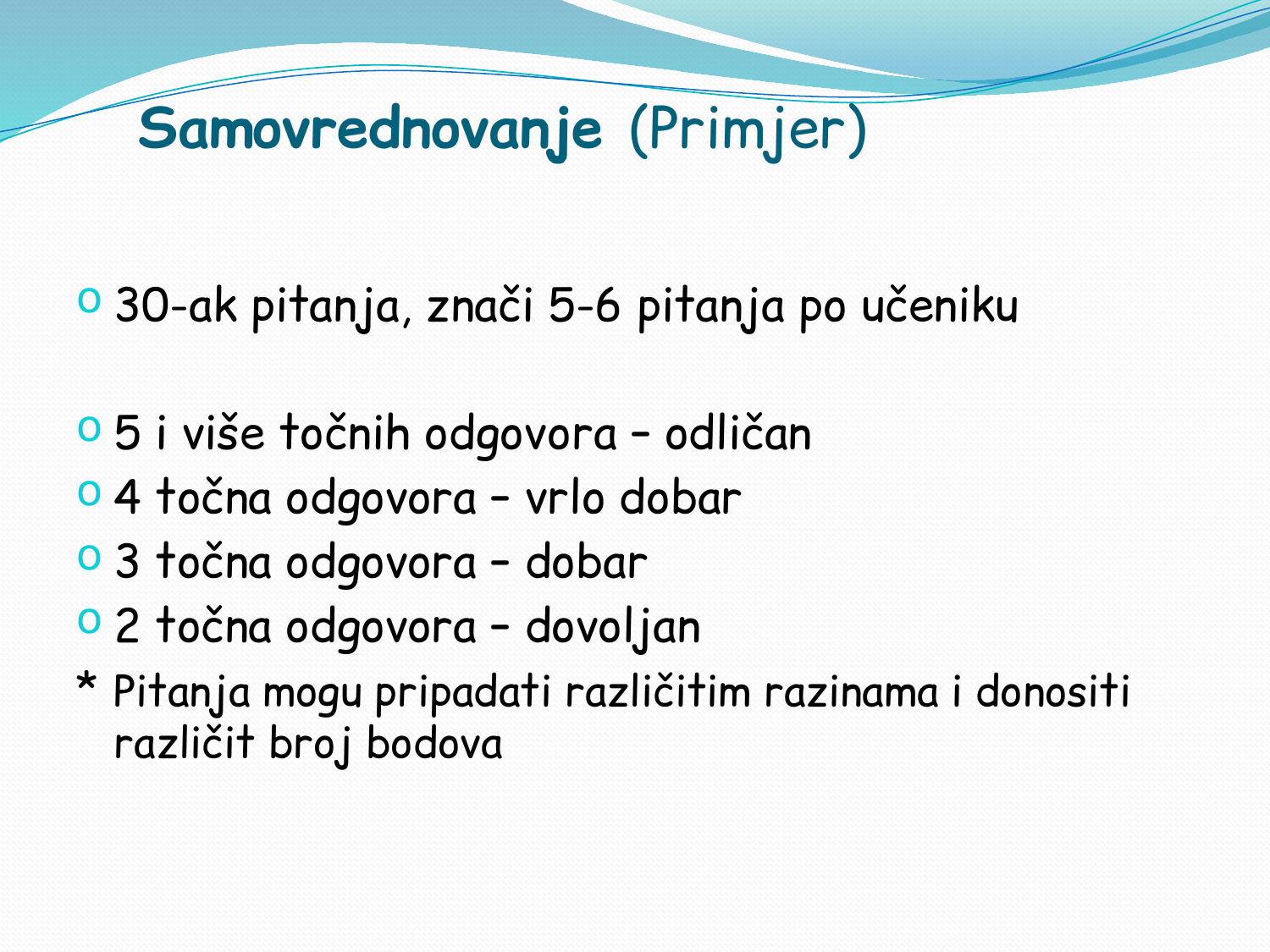

# Samovrednovanje (Primjer)
30-ak pitanja, znači 5-6 pitanja po učeniku

5 i više točnih odgovora – odličan
4 točna odgovora – vrlo dobar
3 točna odgovora – dobar
2 točna odgovora – dovoljan
* Pitanja mogu pripadati različitim razinama i donositi različit broj bodova